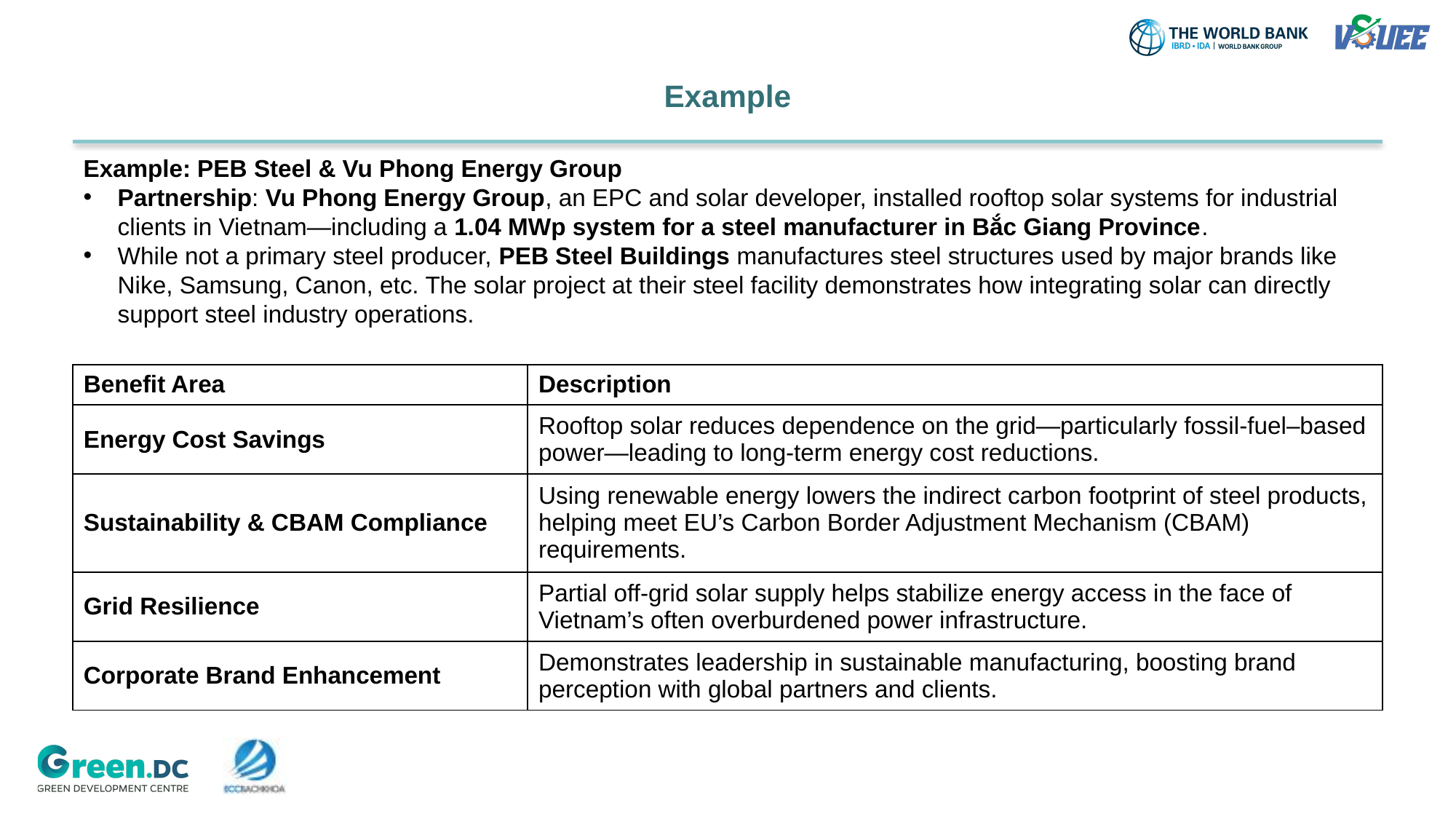

# Example
Example: PEB Steel & Vu Phong Energy Group
Partnership: Vu Phong Energy Group, an EPC and solar developer, installed rooftop solar systems for industrial clients in Vietnam—including a 1.04 MWp system for a steel manufacturer in Bắc Giang Province.
While not a primary steel producer, PEB Steel Buildings manufactures steel structures used by major brands like Nike, Samsung, Canon, etc. The solar project at their steel facility demonstrates how integrating solar can directly support steel industry operations.
| Benefit Area | Description |
| --- | --- |
| Energy Cost Savings | Rooftop solar reduces dependence on the grid—particularly fossil-fuel–based power—leading to long-term energy cost reductions. |
| Sustainability & CBAM Compliance | Using renewable energy lowers the indirect carbon footprint of steel products, helping meet EU’s Carbon Border Adjustment Mechanism (CBAM) requirements. |
| Grid Resilience | Partial off-grid solar supply helps stabilize energy access in the face of Vietnam’s often overburdened power infrastructure. |
| Corporate Brand Enhancement | Demonstrates leadership in sustainable manufacturing, boosting brand perception with global partners and clients. |